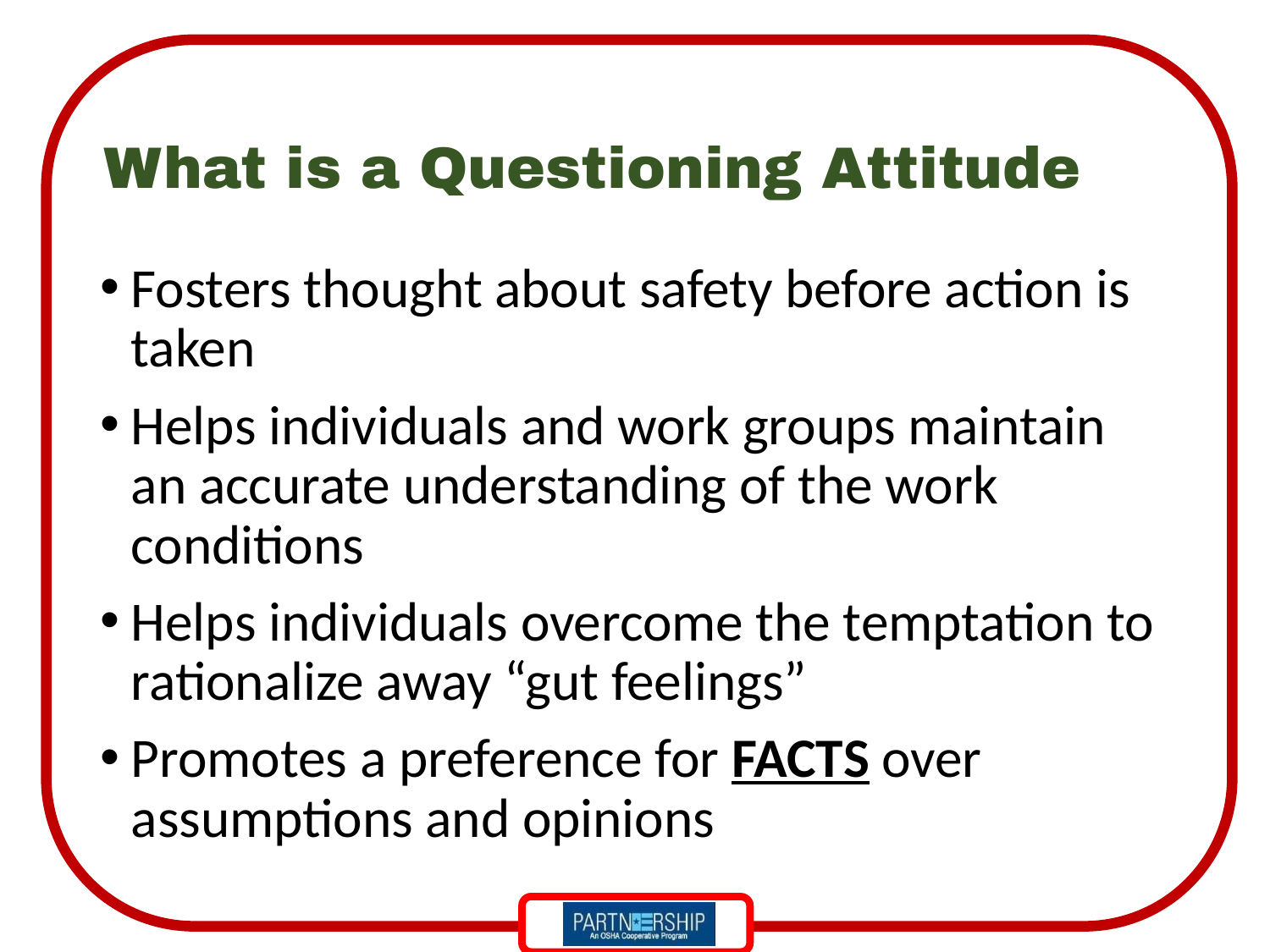

# What is a Questioning Attitude
Fosters thought about safety before action is taken
Helps individuals and work groups maintain an accurate understanding of the work conditions
Helps individuals overcome the temptation to rationalize away “gut feelings”
Promotes a preference for FACTS over assumptions and opinions